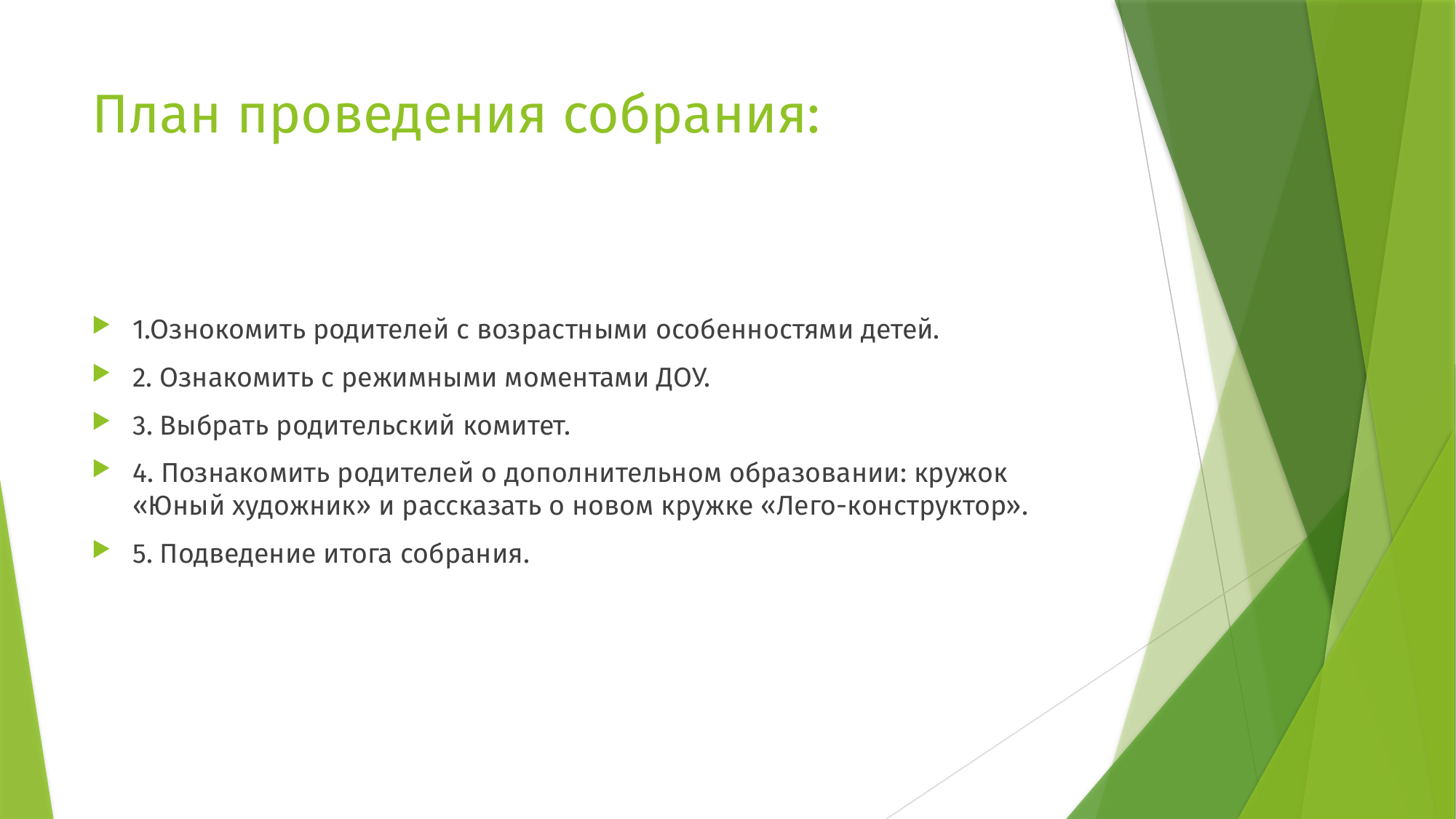

# План проведения собрания:

1.Ознокомить родителей с возрастными особенностями детей.
2. Ознакомить с режимными моментами ДОУ.
3. Выбрать родительский комитет.
4. Познакомить родителей о дополнительном образовании: кружок «Юный художник» и рассказать о новом кружке «Лего-конструктор».
5. Подведение итога собрания.